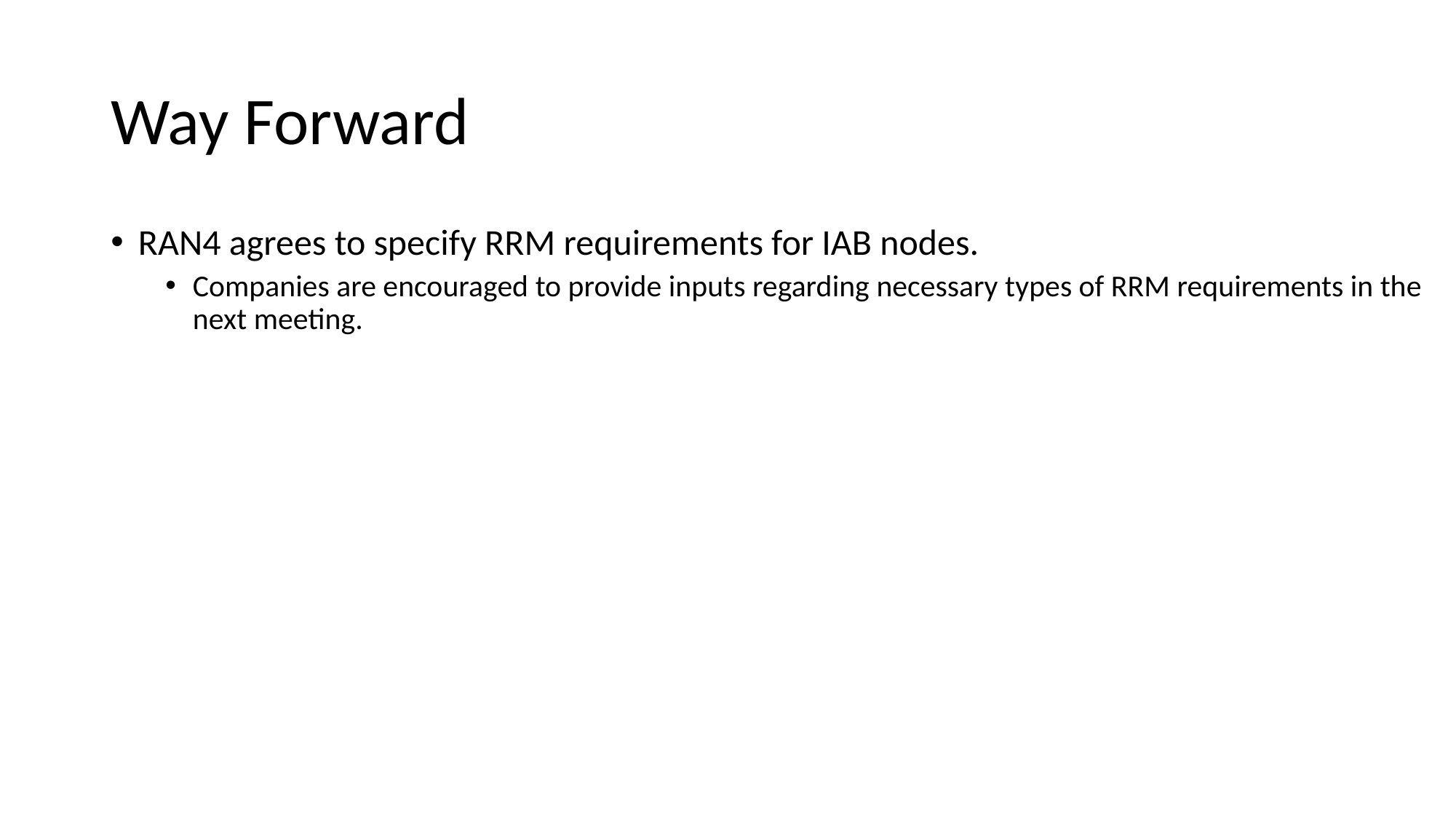

# Way Forward
RAN4 agrees to specify RRM requirements for IAB nodes.
Companies are encouraged to provide inputs regarding necessary types of RRM requirements in the next meeting.